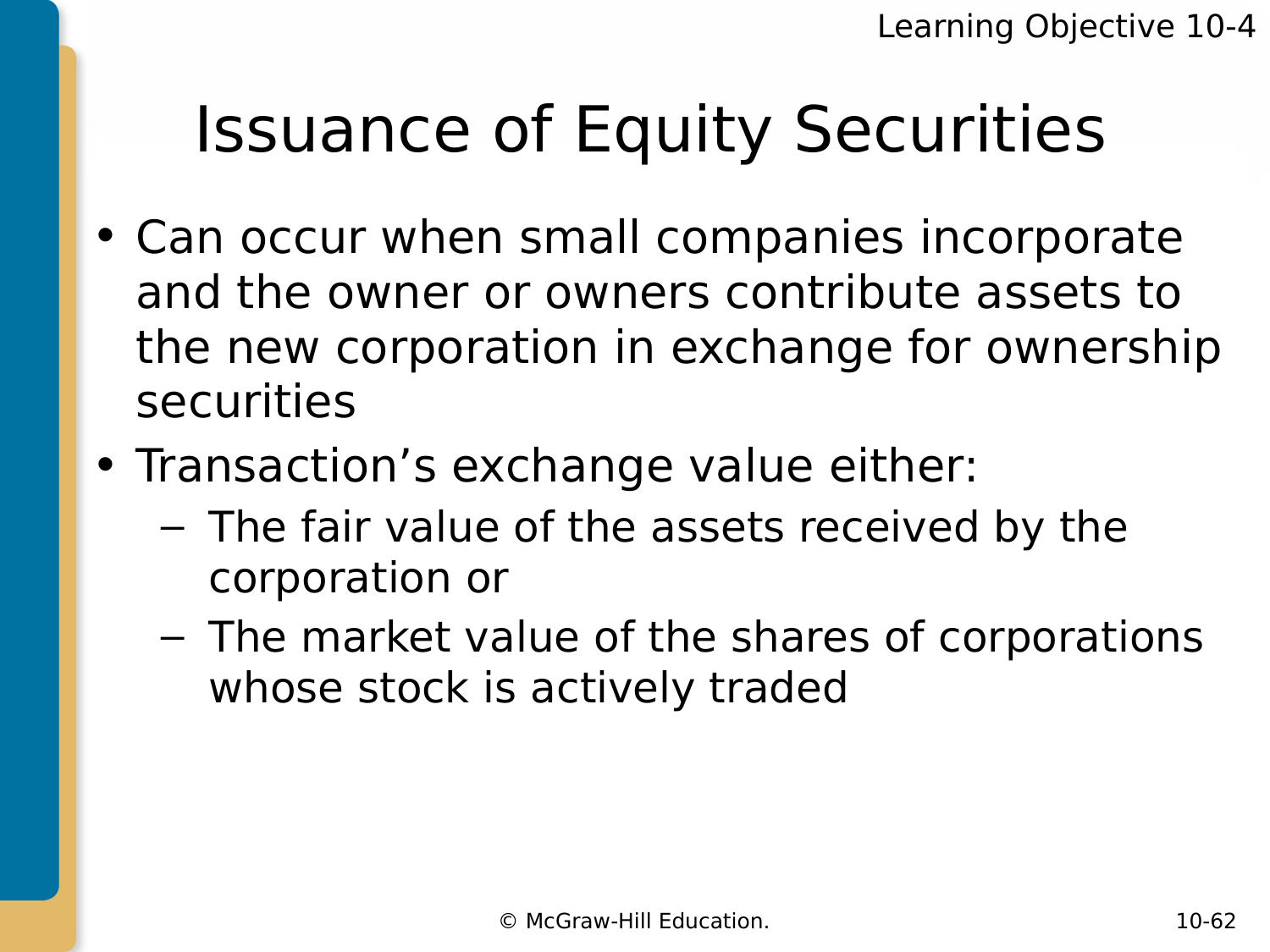

Learning Objective 10-4
# Issuance of Equity Securities
Can occur when small companies incorporate and the owner or owners contribute assets to the new corporation in exchange for ownership securities
Transaction’s exchange value either:
The fair value of the assets received by the corporation or
The market value of the shares of corporations whose stock is actively traded